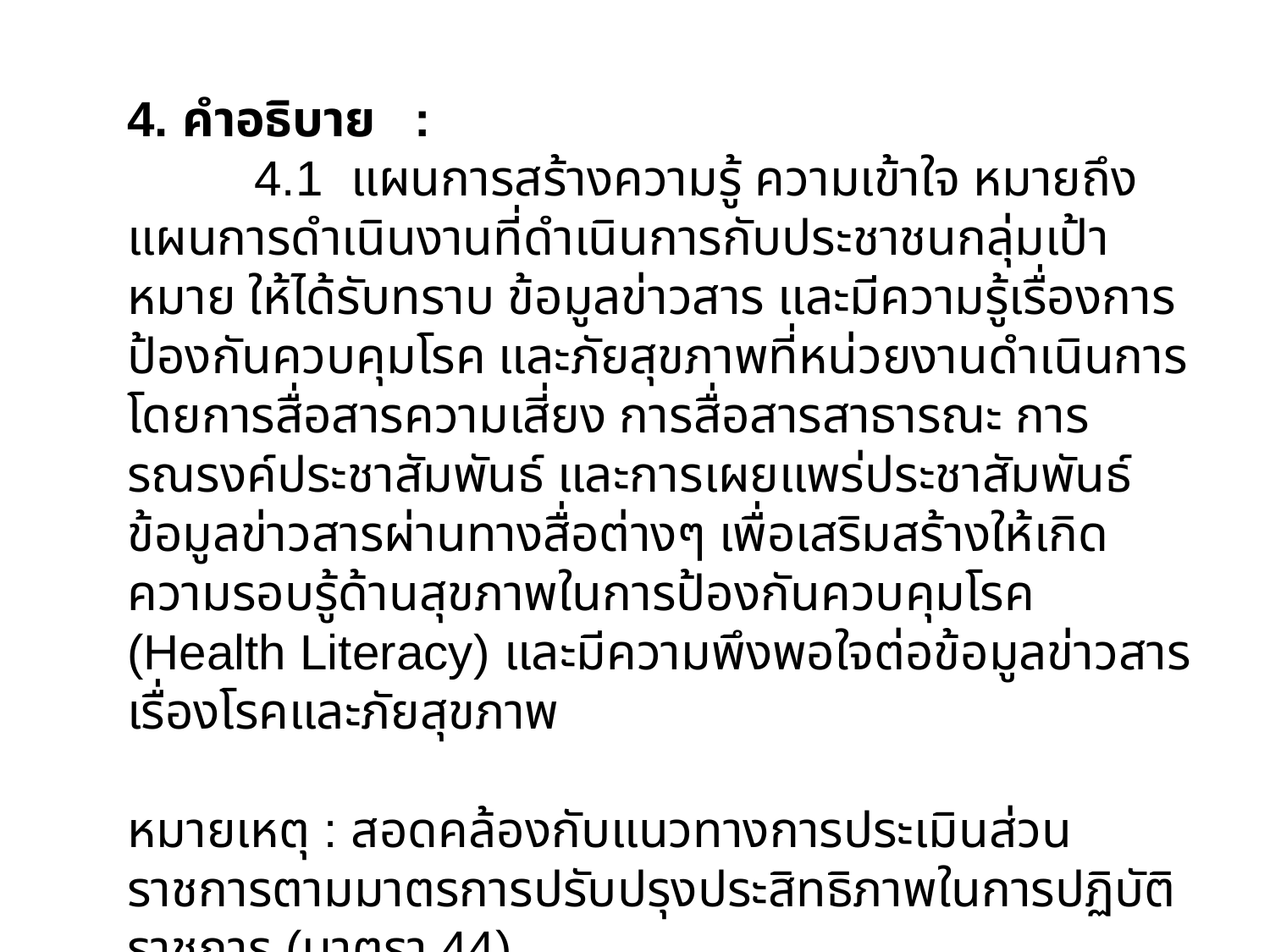

4. คำอธิบาย   :
	4.1  แผนการสร้างความรู้ ความเข้าใจ หมายถึง แผนการดำเนินงานที่ดำเนินการกับประชาชนกลุ่มเป้าหมาย ให้ได้รับทราบ ข้อมูลข่าวสาร และมีความรู้เรื่องการป้องกันควบคุมโรค และภัยสุขภาพที่หน่วยงานดำเนินการโดยการสื่อสารความเสี่ยง การสื่อสารสาธารณะ การรณรงค์ประชาสัมพันธ์ และการเผยแพร่ประชาสัมพันธ์ข้อมูลข่าวสารผ่านทางสื่อต่างๆ เพื่อเสริมสร้างให้เกิดความรอบรู้ด้านสุขภาพในการป้องกันควบคุมโรค (Health Literacy) และมีความพึงพอใจต่อข้อมูลข่าวสารเรื่องโรคและภัยสุขภาพ

หมายเหตุ : สอดคล้องกับแนวทางการประเมินส่วนราชการตามมาตรการปรับปรุงประสิทธิภาพในการปฏิบัติราชการ (มาตรา 44)